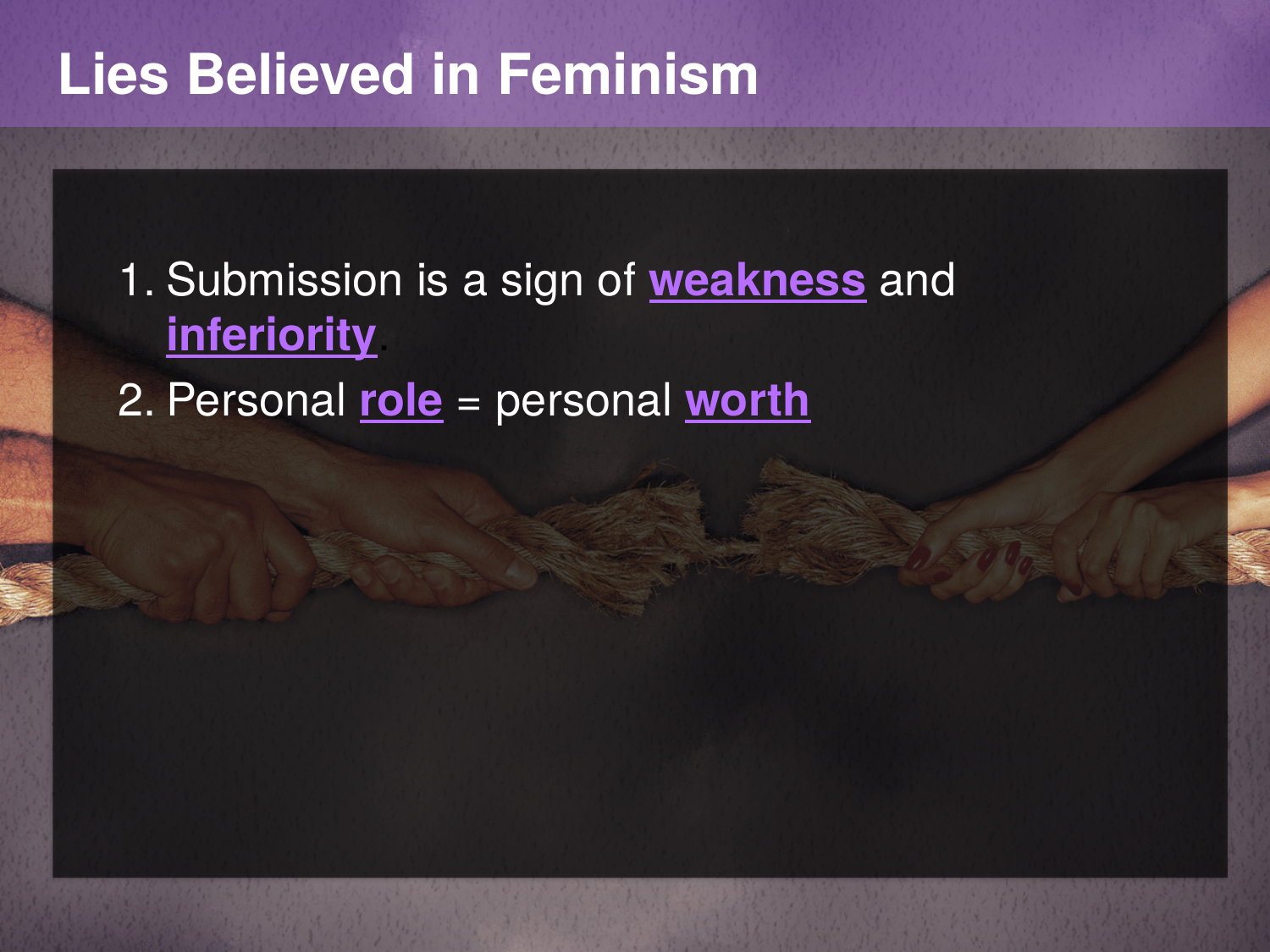

Lies Believed in Feminism

Submission is a sign of weakness and inferiority.
Personal role = personal worth